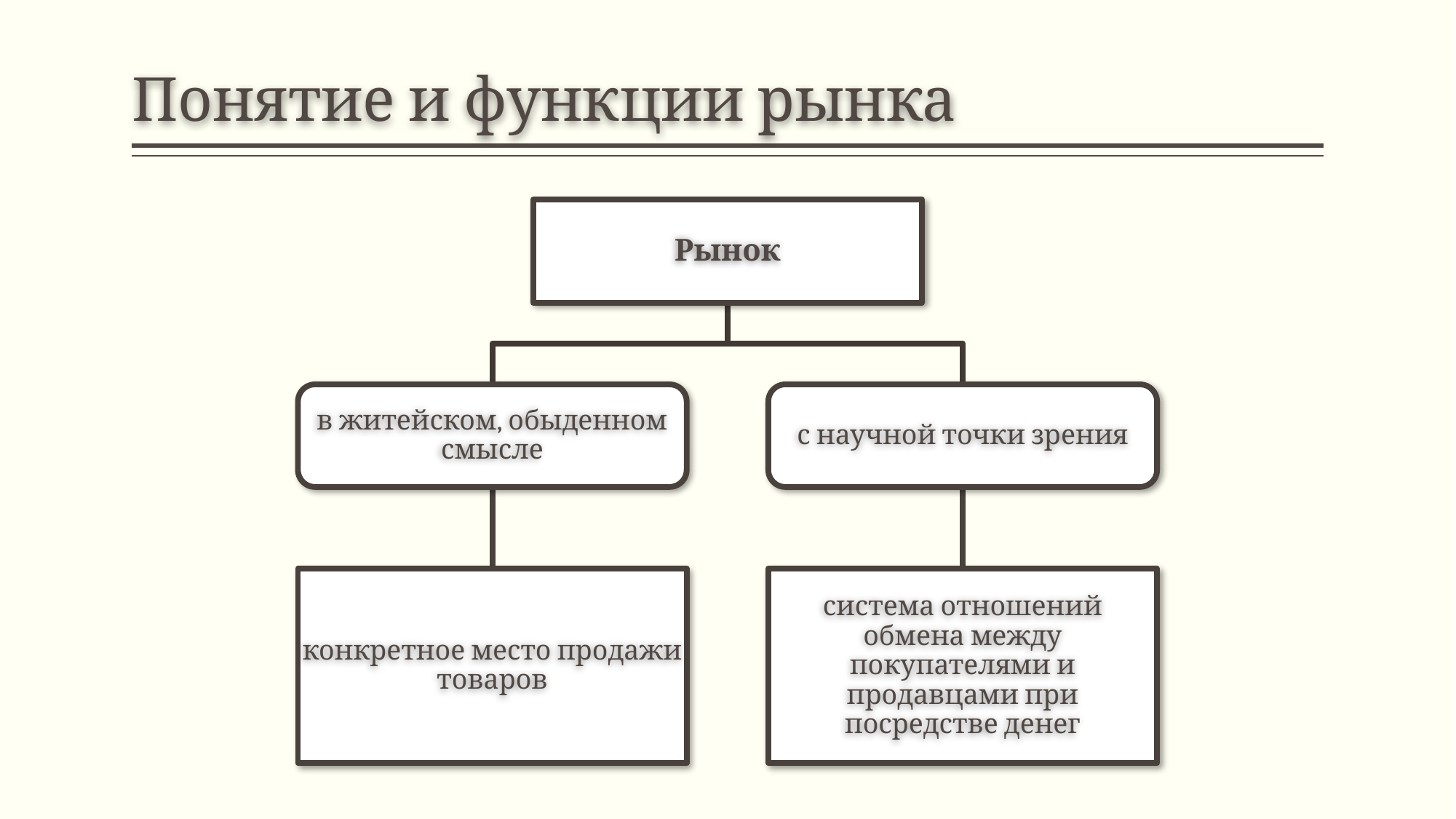

# Понятие и функции рынка

Рынок

в житейском, обыденном смысле
с научной точки зрения

конкретное место продажи товаров

система отношений обмена между покупателями и продавцами при посредстве денег